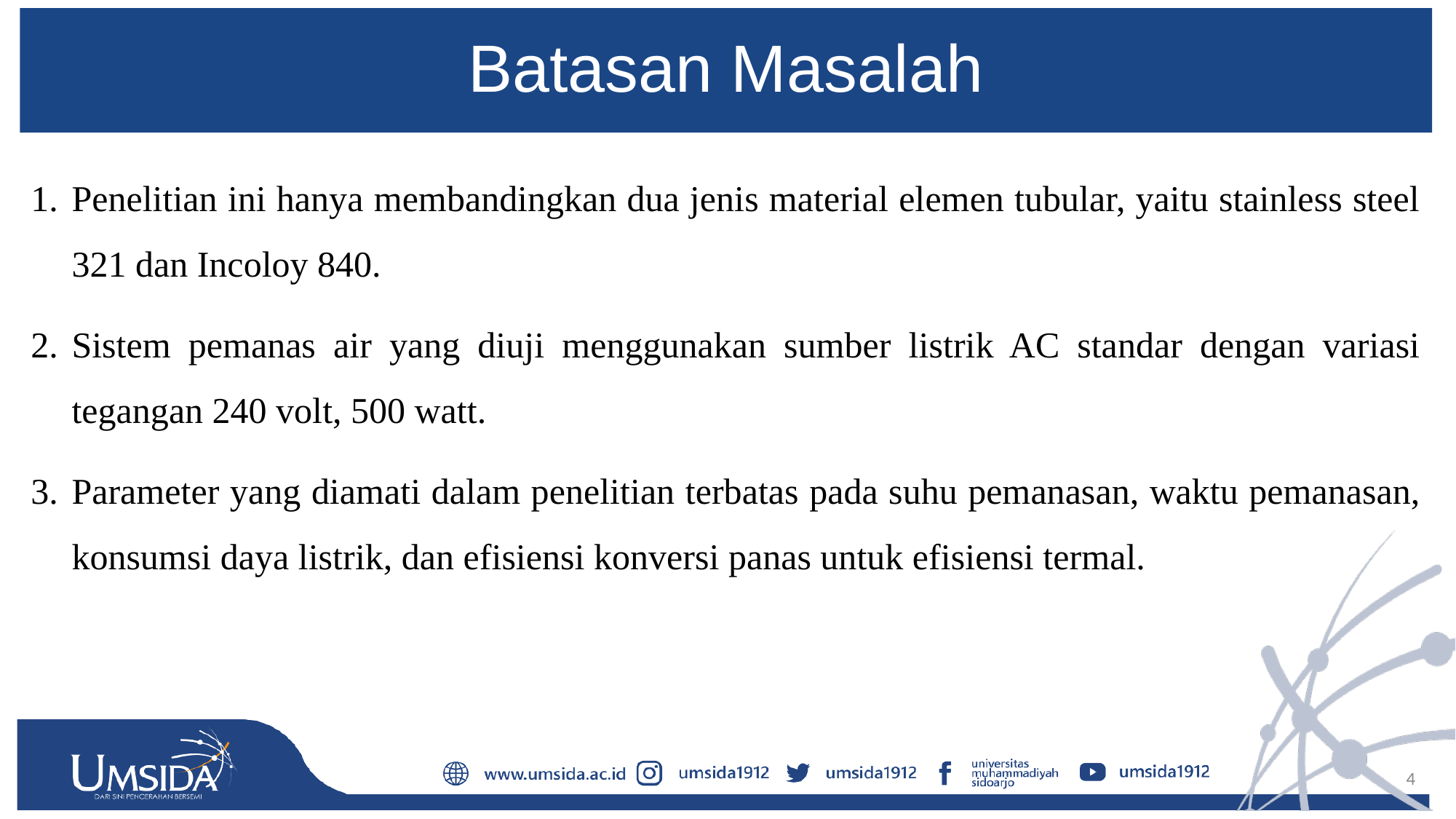

# Batasan Masalah
Penelitian ini hanya membandingkan dua jenis material elemen tubular, yaitu stainless steel 321 dan Incoloy 840.
Sistem pemanas air yang diuji menggunakan sumber listrik AC standar dengan variasi tegangan 240 volt, 500 watt.
Parameter yang diamati dalam penelitian terbatas pada suhu pemanasan, waktu pemanasan, konsumsi daya listrik, dan efisiensi konversi panas untuk efisiensi termal.